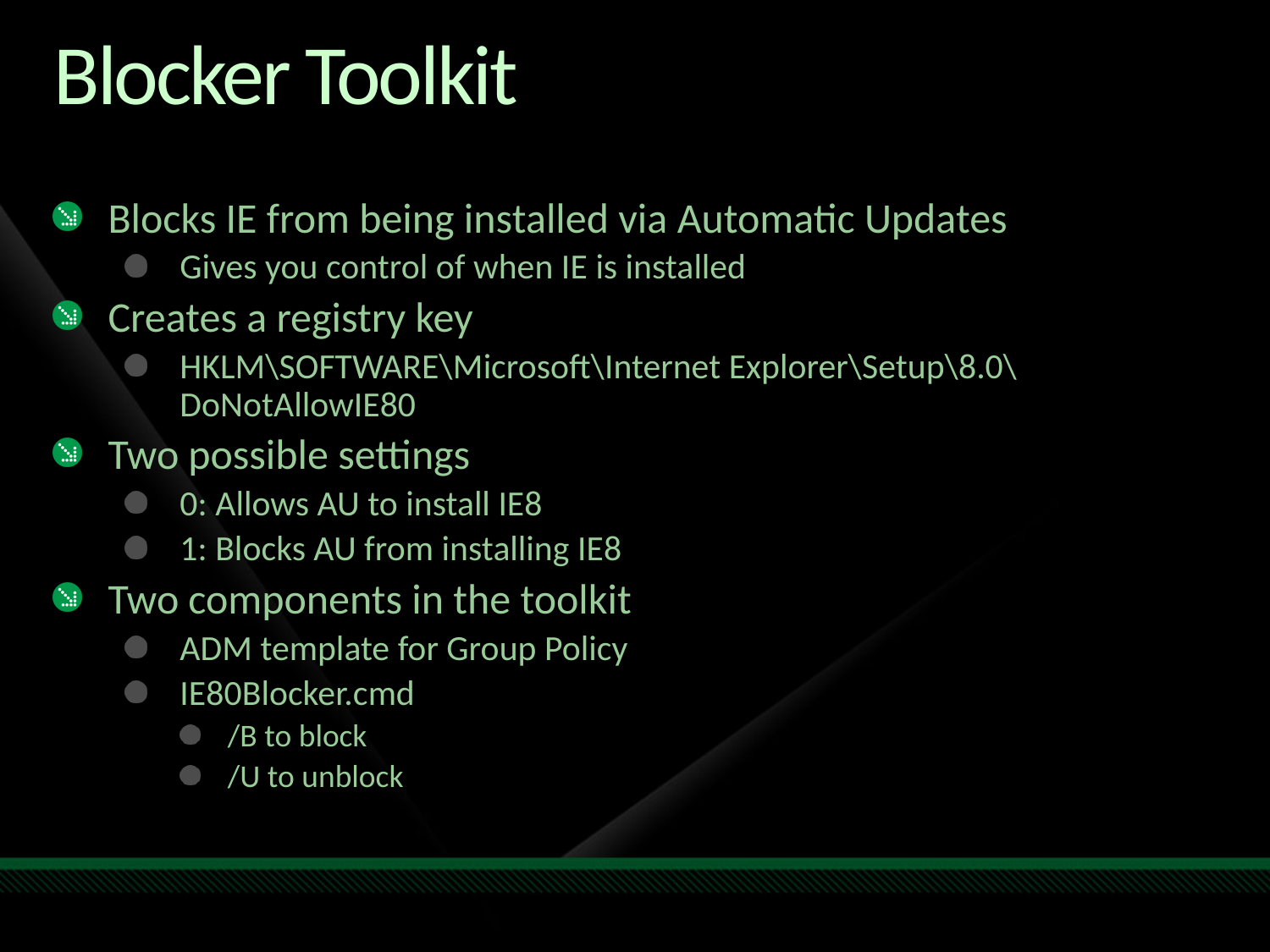

# Blocker Toolkit
Blocks IE from being installed via Automatic Updates
Gives you control of when IE is installed
Creates a registry key
HKLM\SOFTWARE\Microsoft\Internet Explorer\Setup\8.0\DoNotAllowIE80
Two possible settings
0: Allows AU to install IE8
1: Blocks AU from installing IE8
Two components in the toolkit
ADM template for Group Policy
IE80Blocker.cmd
/B to block
/U to unblock